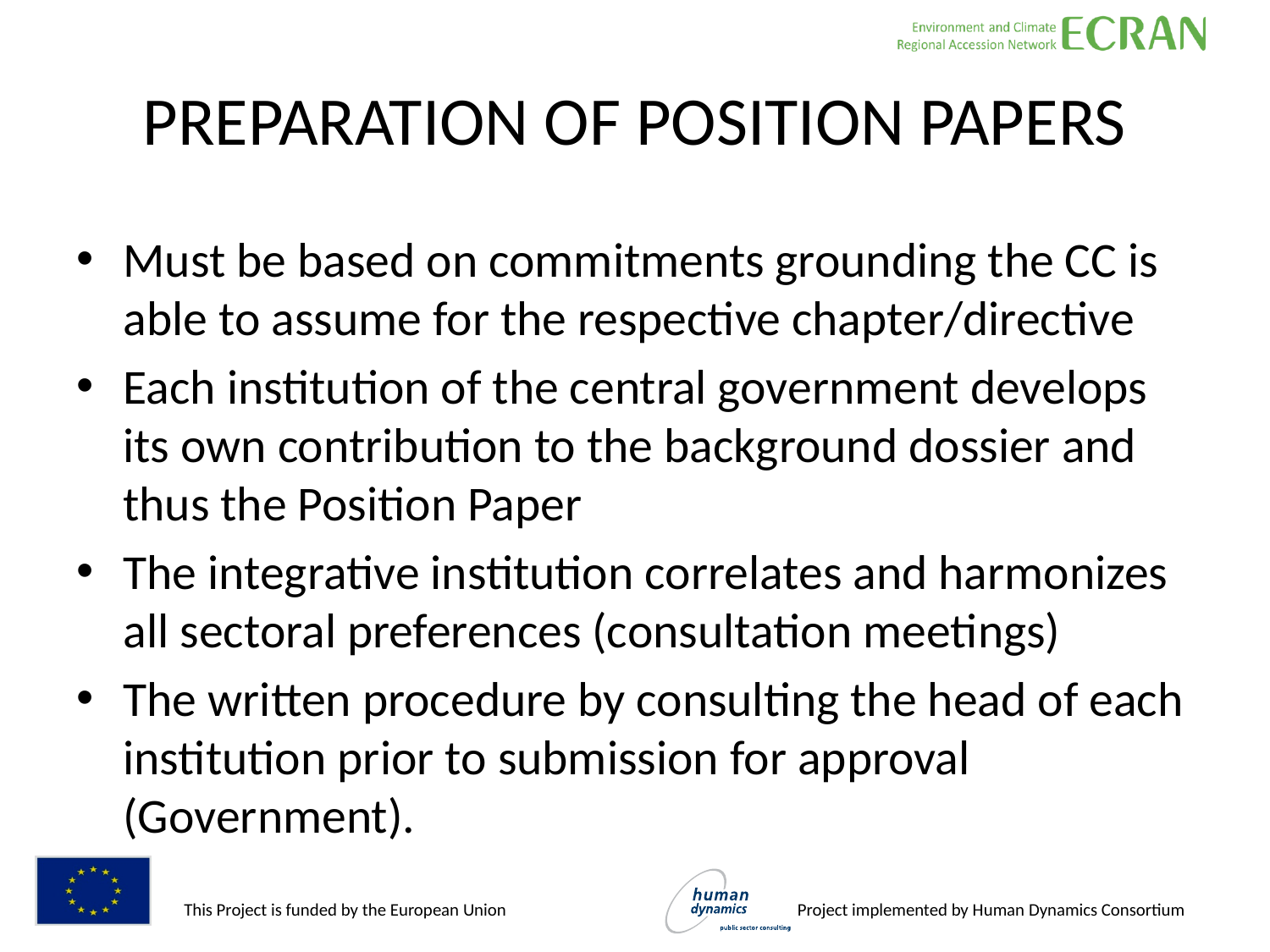

# PREPARATION OF POSITION PAPERS
Must be based on commitments grounding the CC is able to assume for the respective chapter/directive
Each institution of the central government develops its own contribution to the background dossier and thus the Position Paper
The integrative institution correlates and harmonizes all sectoral preferences (consultation meetings)
The written procedure by consulting the head of each institution prior to submission for approval (Government).